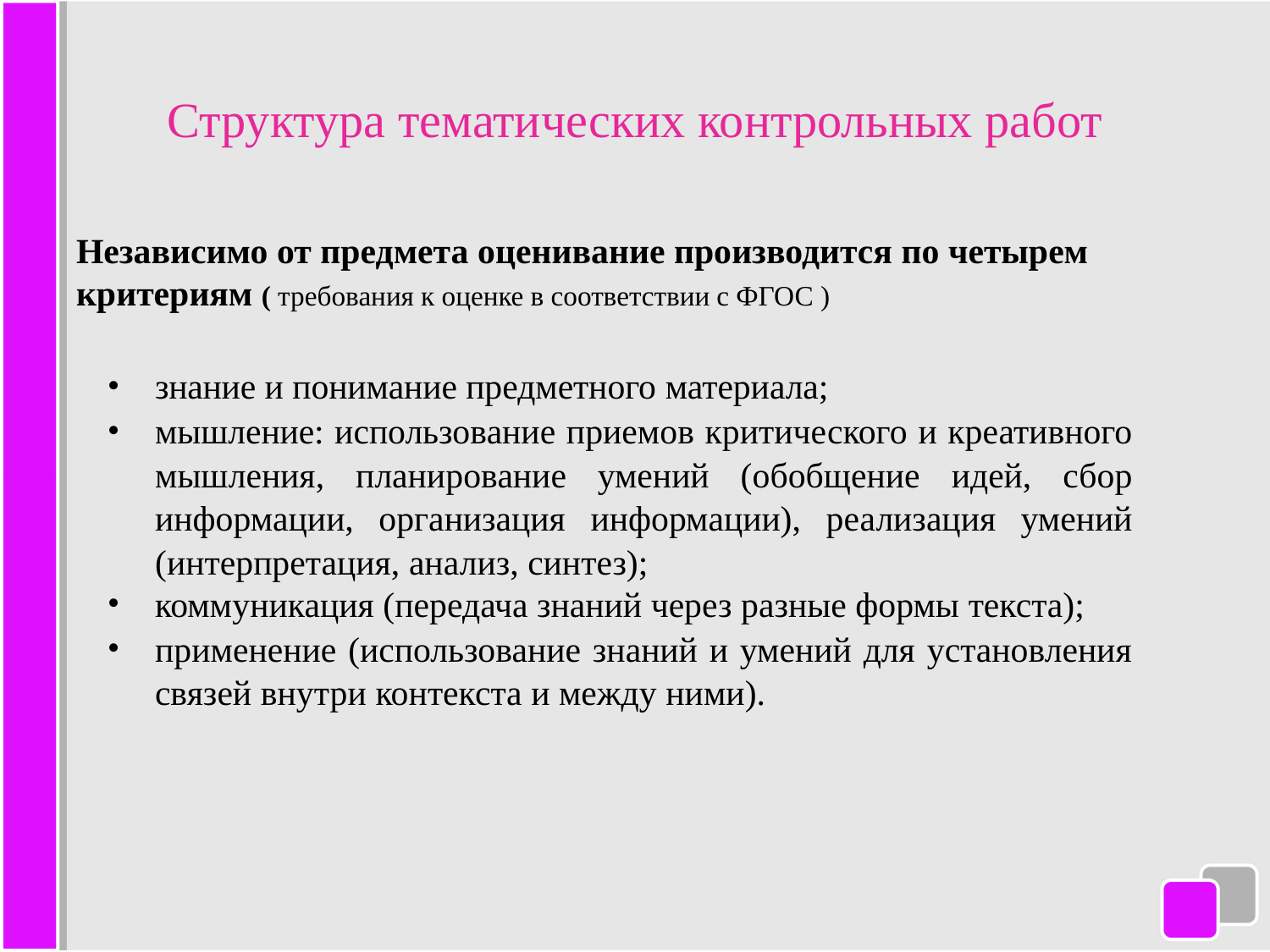

# Структура тематических контрольных работ
Независимо от предмета оценивание производится по четырем критериям ( требования к оценке в соответствии с ФГОС )

знание и понимание предметного материала;
мышление: использование приемов критического и креативного мышления, планирование умений (обобщение идей, сбор информации, организация информации), реализация умений (интерпретация, анализ, синтез);
коммуникация (передача знаний через разные формы текста);
применение (использование знаний и умений для установления связей внутри контекста и между ними).